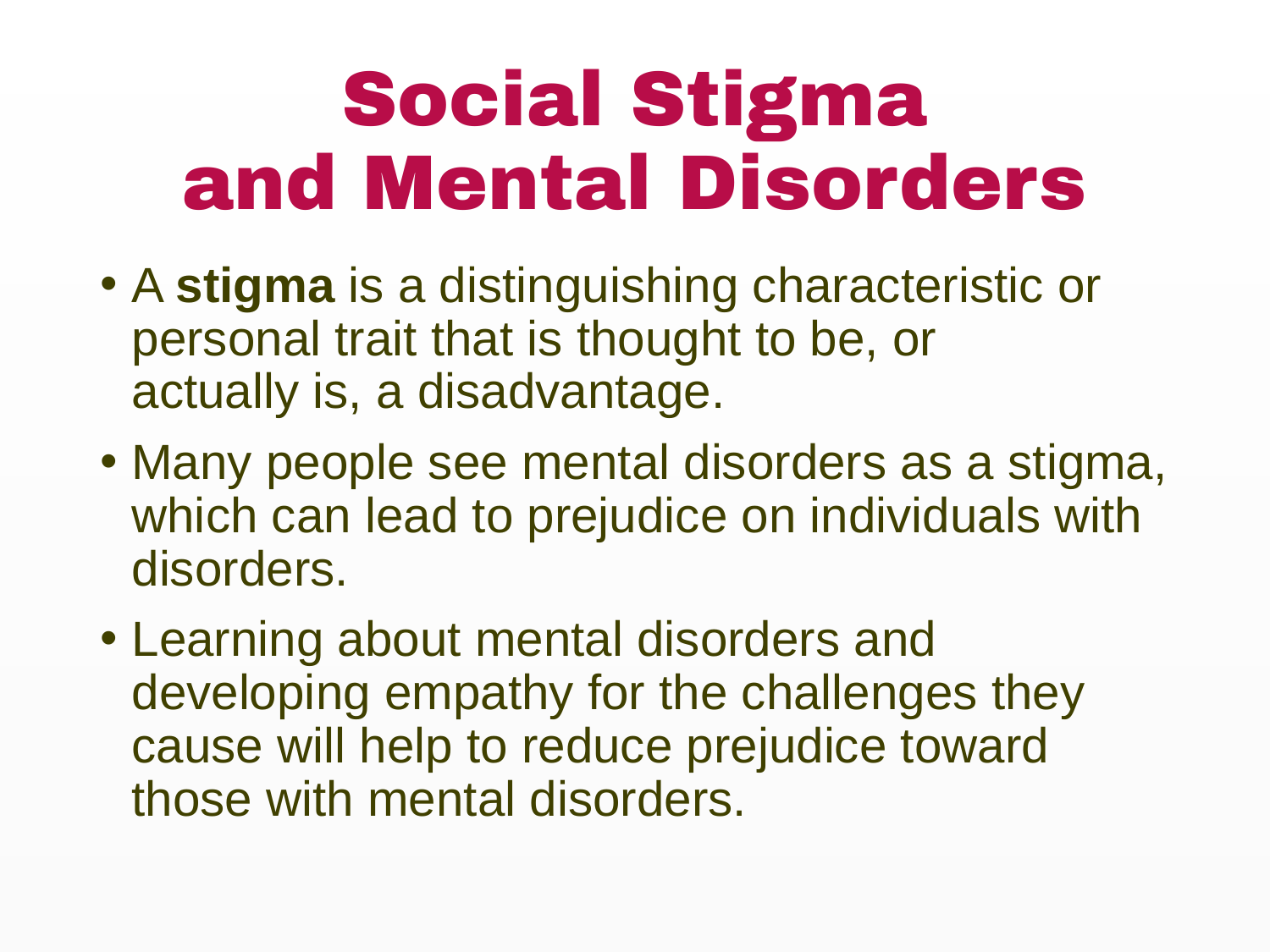

# Social Stigma and Mental Disorders
A stigma is a distinguishing characteristic or personal trait that is thought to be, or actually is, a disadvantage.
Many people see mental disorders as a stigma, which can lead to prejudice on individuals with disorders.
Learning about mental disorders and developing empathy for the challenges they cause will help to reduce prejudice toward those with mental disorders.